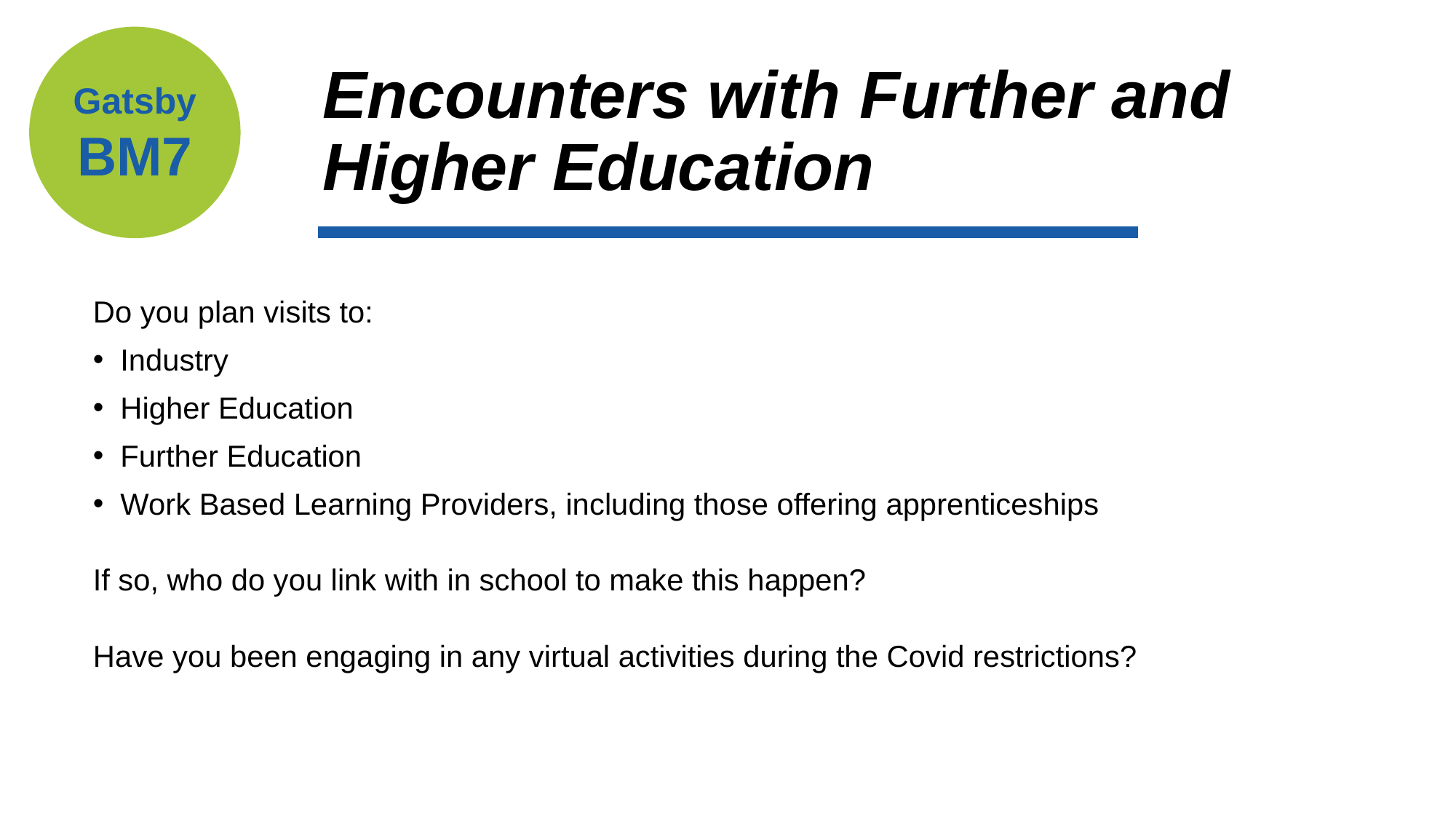

Gatsby
BM7
# Encounters with Further and Higher Education
Do you plan visits to:
Industry
Higher Education
Further Education
Work Based Learning Providers, including those offering apprenticeships

If so, who do you link with in school to make this happen?

Have you been engaging in any virtual activities during the Covid restrictions?